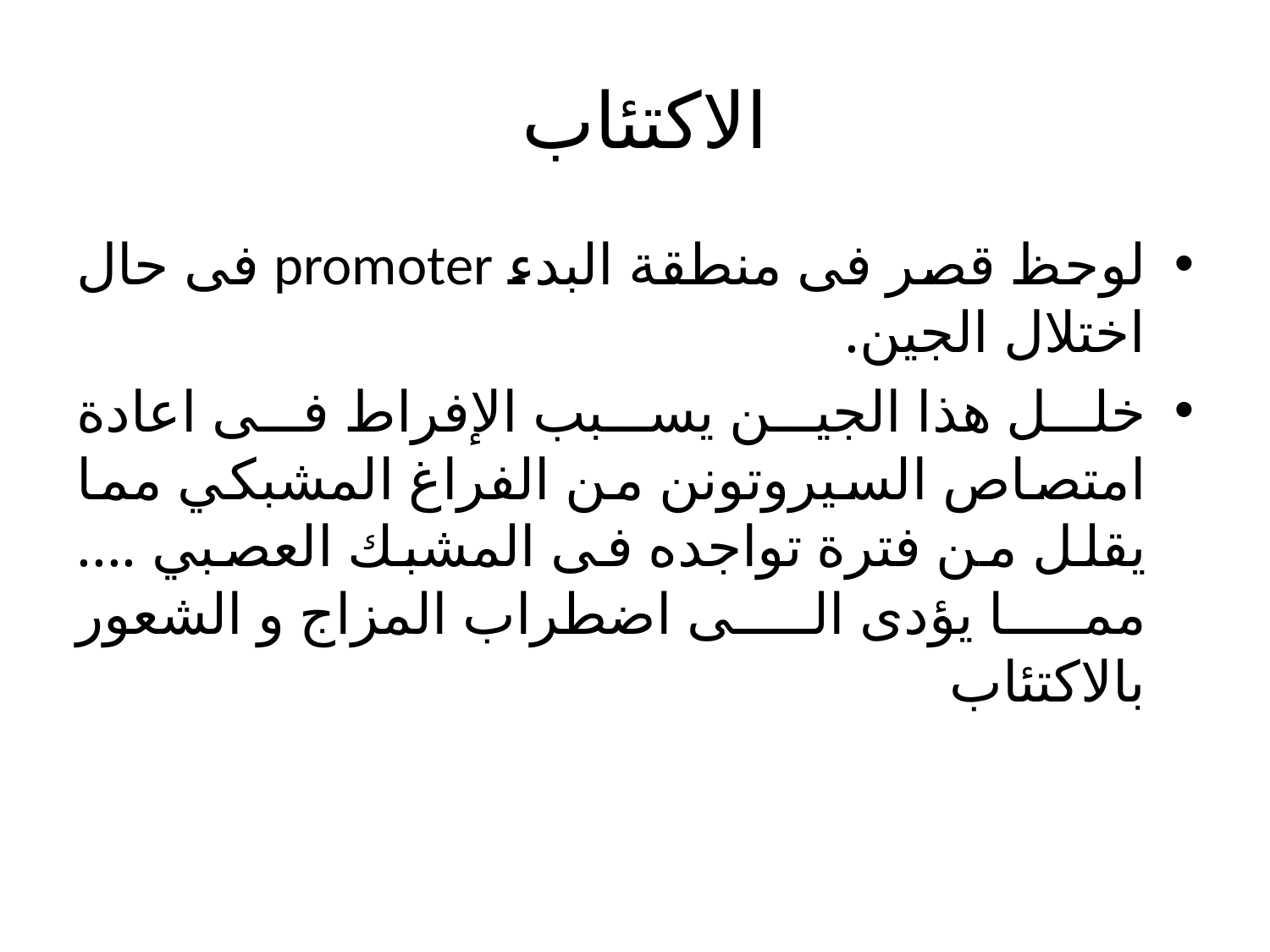

# الاكتئاب
لوحظ قصر فى منطقة البدء promoter فى حال اختلال الجين.
خلل هذا الجين يسبب الإفراط فى اعادة امتصاص السيروتونن من الفراغ المشبكي مما يقلل من فترة تواجده فى المشبك العصبي .... مما يؤدى الى اضطراب المزاج و الشعور بالاكتئاب